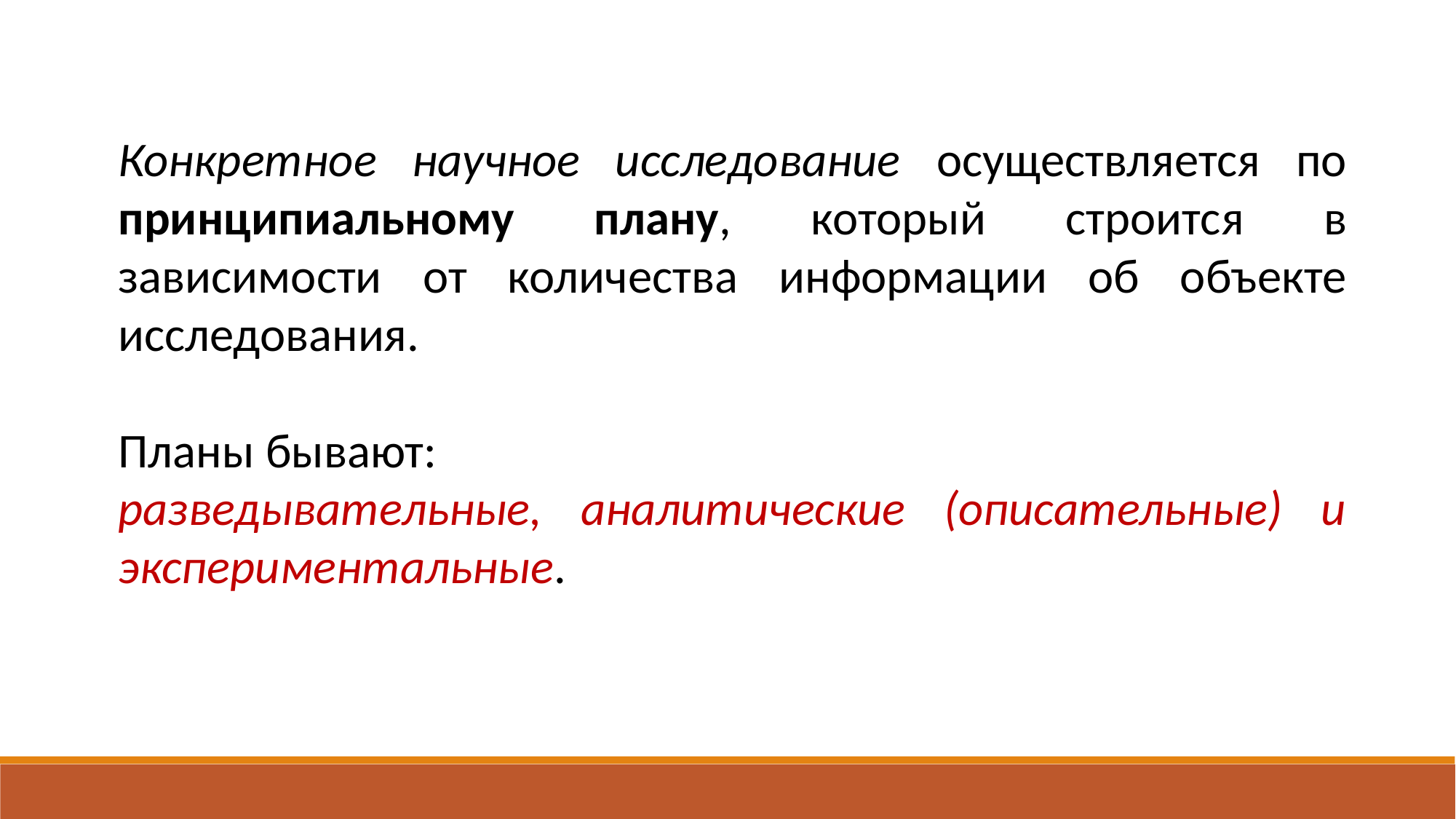

Конкретное научное исследование осуществляется по принципиальному плану, который строится в зависимости от количества информации об объекте исследования.

Планы бывают:
разведывательные, аналитические (описательные) и экспериментальные.